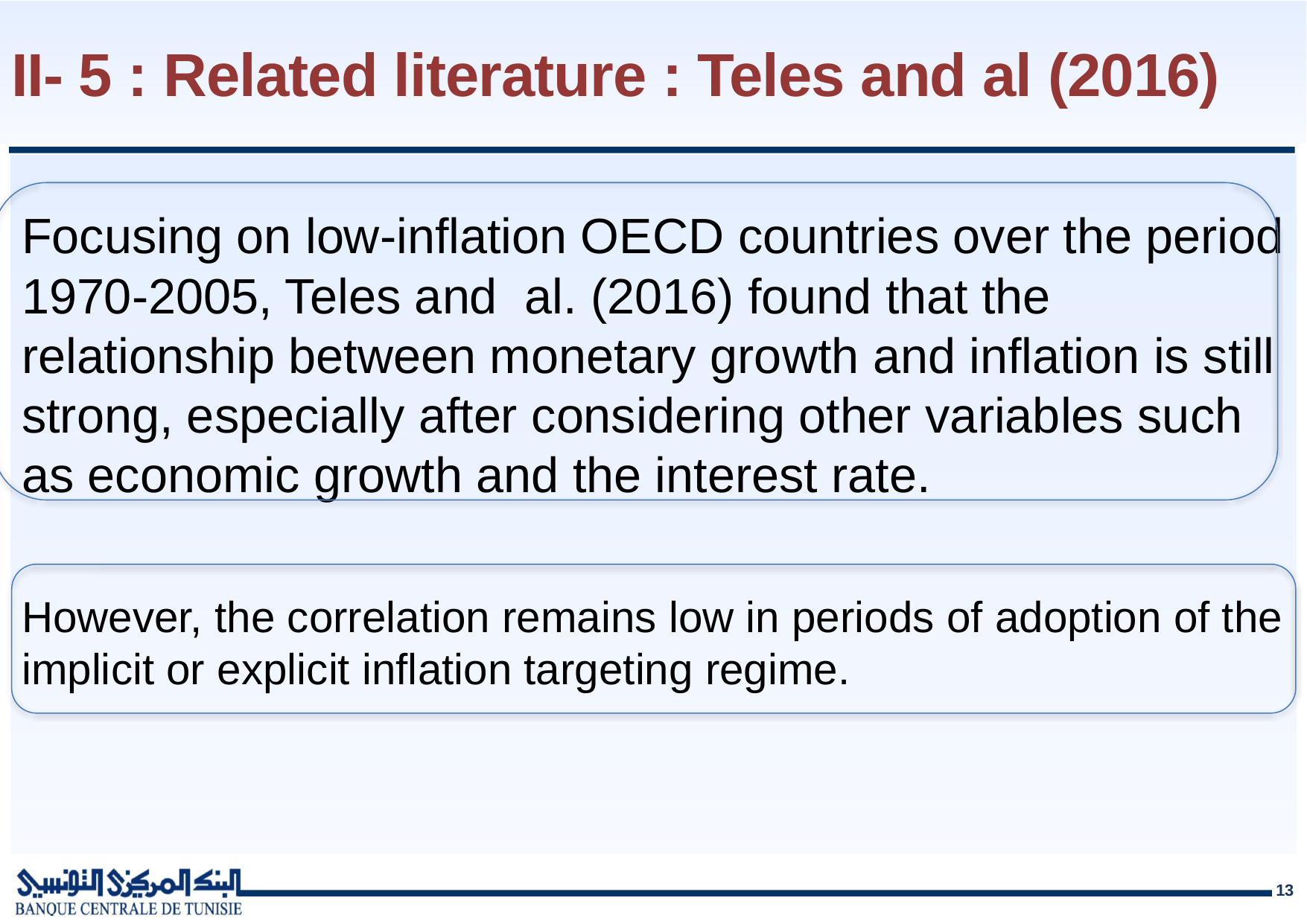

# II- 5 : Related literature : Teles and al (2016)

Focusing on low-inflation OECD countries over the period 1970-2005, Teles and  al. (2016) found that the relationship between monetary growth and inflation is still strong, especially after considering other variables such as economic growth and the interest rate.

However, the correlation remains low in periods of adoption of the implicit or explicit inflation targeting regime.

13